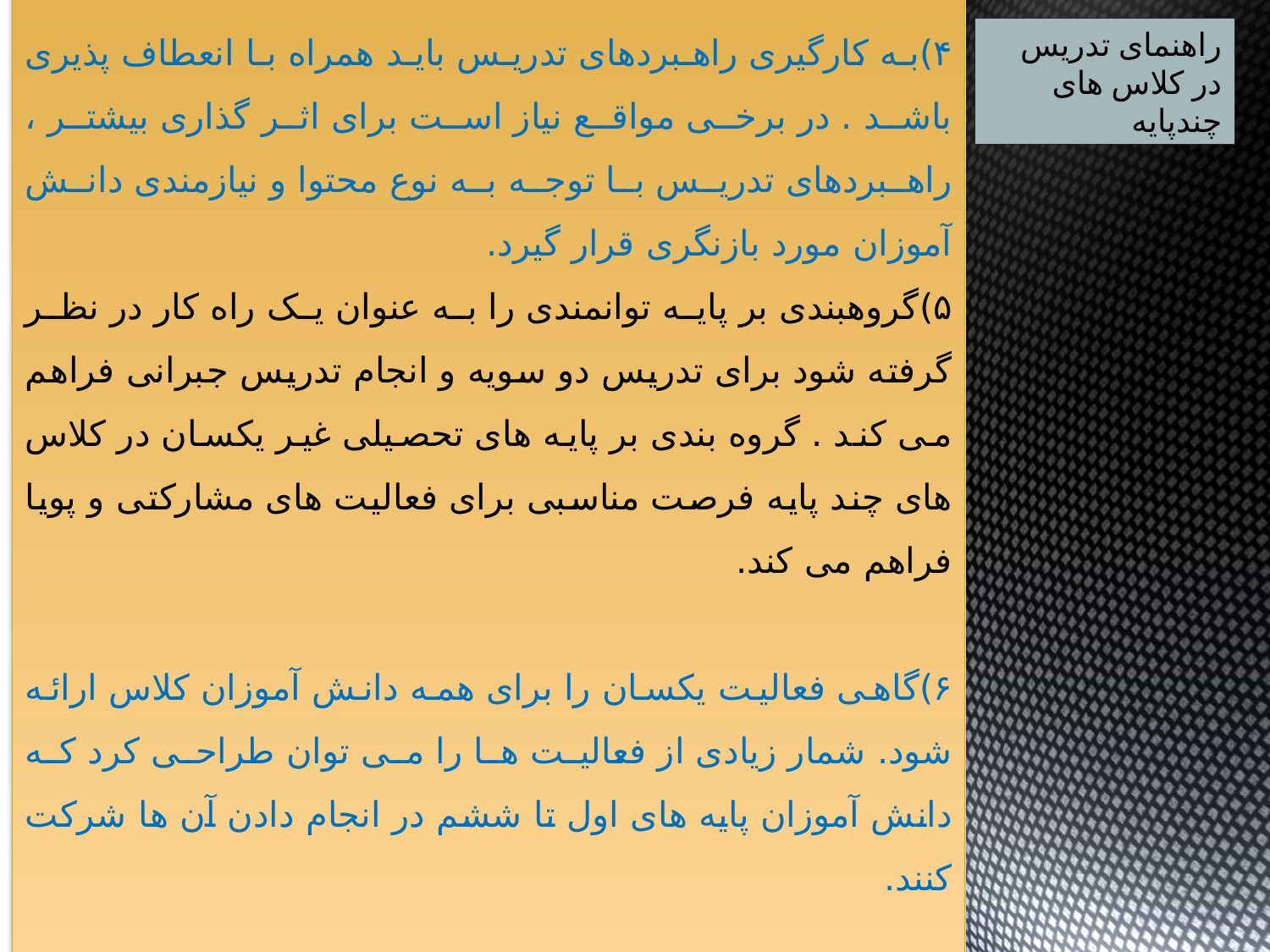

رهنمودهایی جهت مدیریت مؤثر در کلاس های چند پایه:

۴)به کارگیری راهبردهای تدریس باید همراه با انعطاف پذیری باشد . در برخی مواقع نیاز است برای اثر گذاری بیشتر ، راهبردهای تدریس با توجه به نوع محتوا و نیازمندی دانش آموزان مورد بازنگری قرار گیرد.
۵)گروهبندی بر پایه توانمندی را به عنوان یک راه کار در نظر گرفته شود برای تدریس دو سویه و انجام تدریس جبرانی فراهم می کند . گروه بندی بر پایه های تحصیلی غیر یکسان در کلاس های چند پایه فرصت مناسبی برای فعالیت های مشارکتی و پویا فراهم می کند.

۶)گاهی فعالیت یکسان را برای همه دانش آموزان کلاس ارائه شود. شمار زیادی از فعالیت ها را می توان طراحی کرد که دانش آموزان پایه های اول تا ششم در انجام دادن آن ها شرکت کنند.

راهنمای تدریس در کلاس های چندپایه